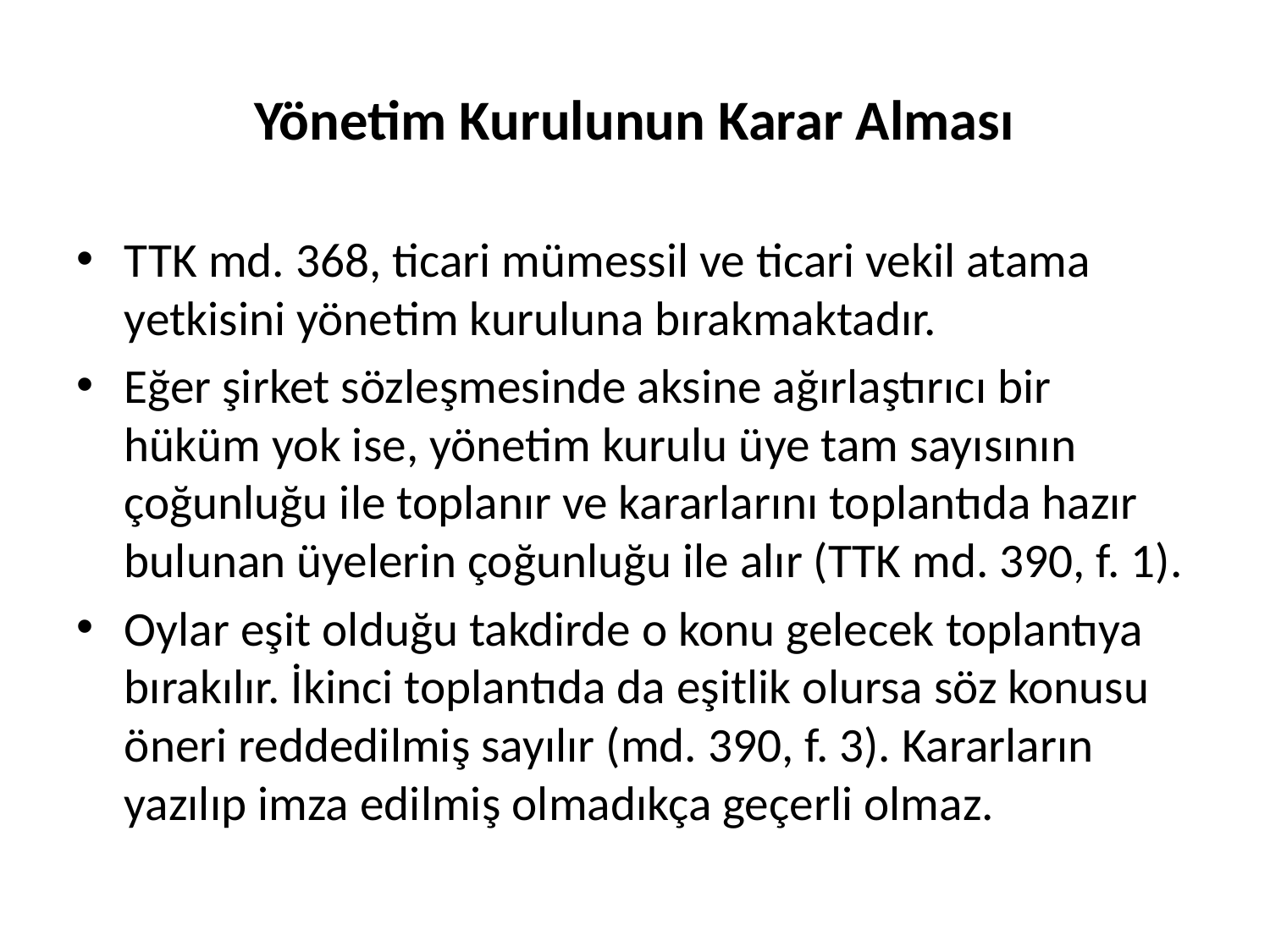

# Yönetim Kurulunun Karar Alması
TTK md. 368, ticari mümessil ve ticari vekil atama yetkisini yönetim kuruluna bırakmaktadır.
Eğer şirket sözleşmesinde aksine ağırlaştırıcı bir hüküm yok ise, yönetim kurulu üye tam sayısının çoğunluğu ile toplanır ve kararlarını toplantıda hazır bulunan üyelerin çoğunluğu ile alır (TTK md. 390, f. 1).
Oylar eşit olduğu takdirde o konu gelecek toplantıya bırakılır. İkinci toplantıda da eşitlik olursa söz konusu öneri reddedilmiş sayılır (md. 390, f. 3). Kararların yazılıp imza edilmiş olmadıkça geçerli olmaz.